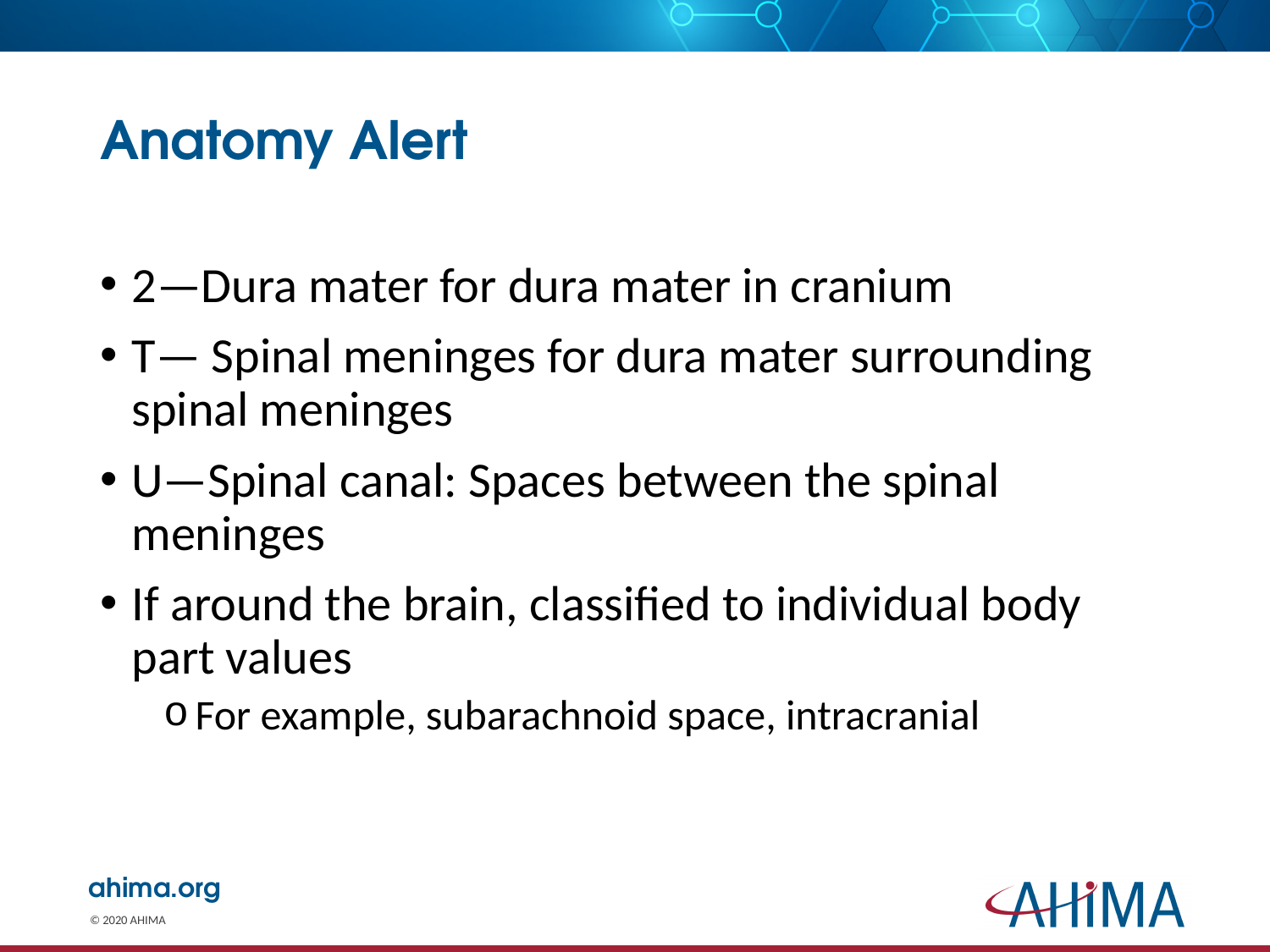

# Anatomy Alert
2—Dura mater for dura mater in cranium
T— Spinal meninges for dura mater surrounding spinal meninges
U—Spinal canal: Spaces between the spinal meninges
If around the brain, classified to individual body part values
For example, subarachnoid space, intracranial